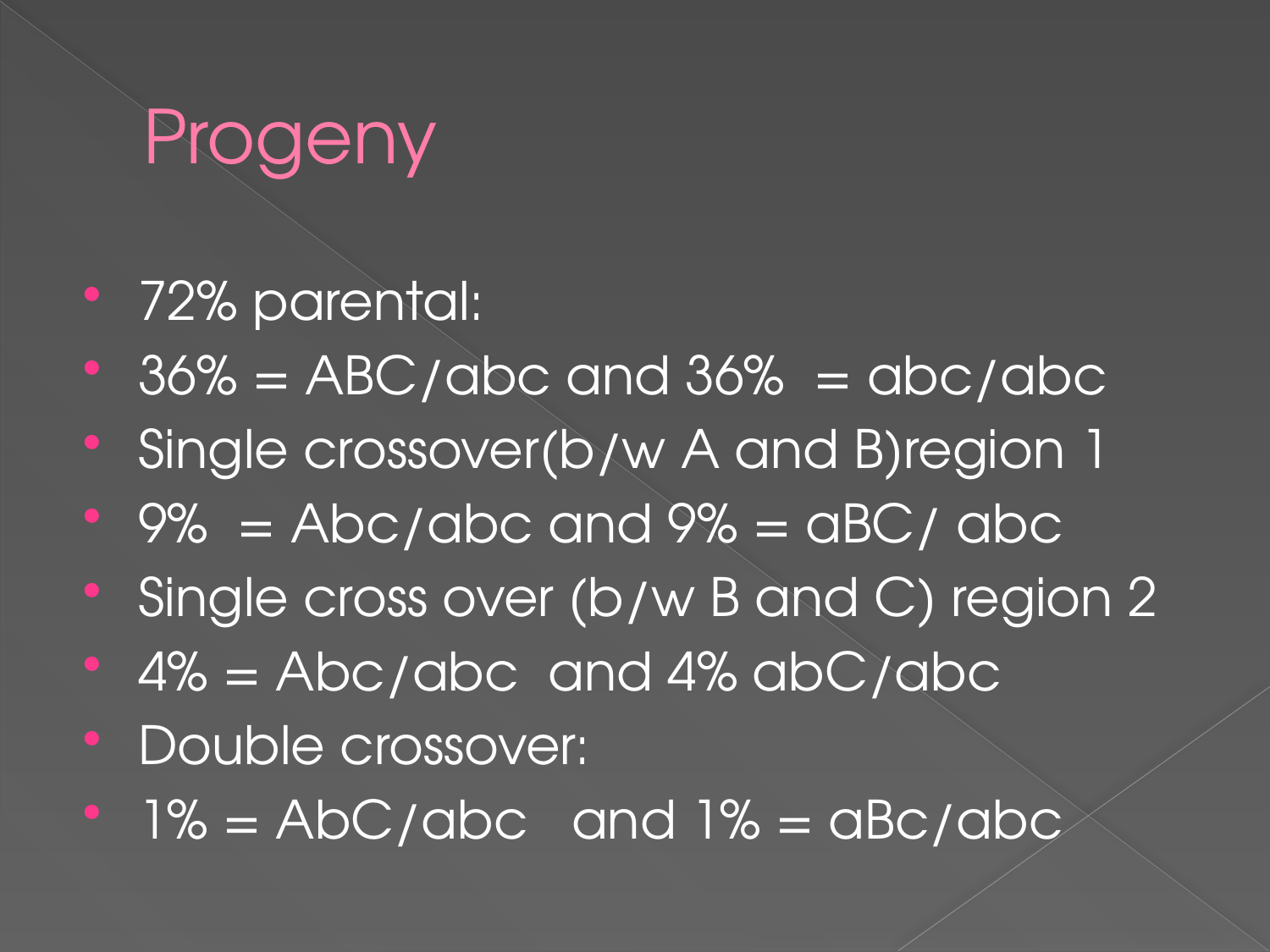

# Progeny
72% parental:
36% = ABC/abc and 36%  = abc/abc
Single crossover(b/w A and B)region 1
9%  = Abc/abc and 9% = aBC/ abc
Single cross over (b/w B and C) region 2
4% = Abc/abc  and 4% abC/abc
Double crossover:
1% = AbC/abc   and 1% = aBc/abc